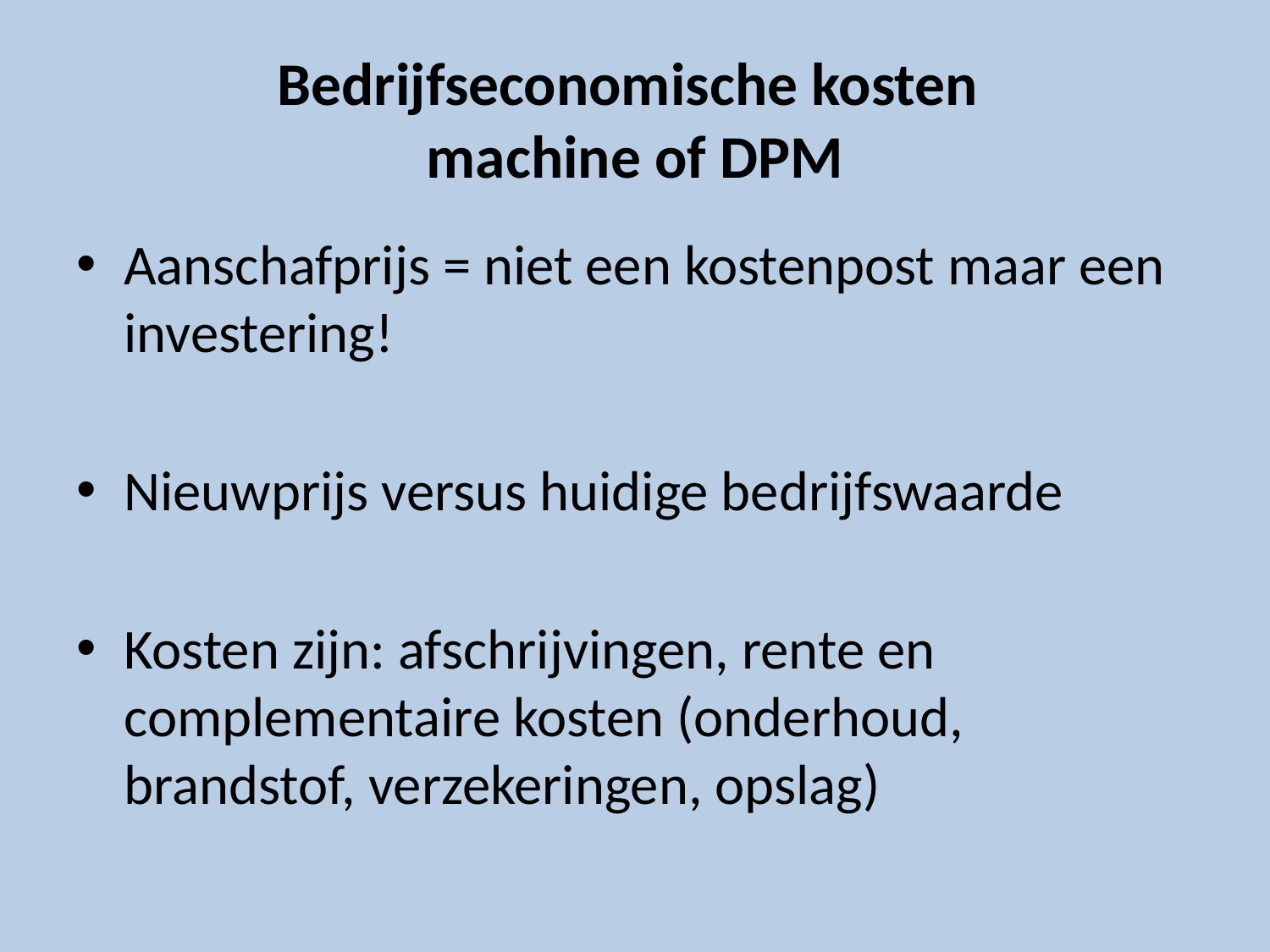

# Bedrijfseconomische kosten machine of DPM
Aanschafprijs = niet een kostenpost maar een investering!

Nieuwprijs versus huidige bedrijfswaarde

Kosten zijn: afschrijvingen, rente en complementaire kosten (onderhoud, brandstof, verzekeringen, opslag)